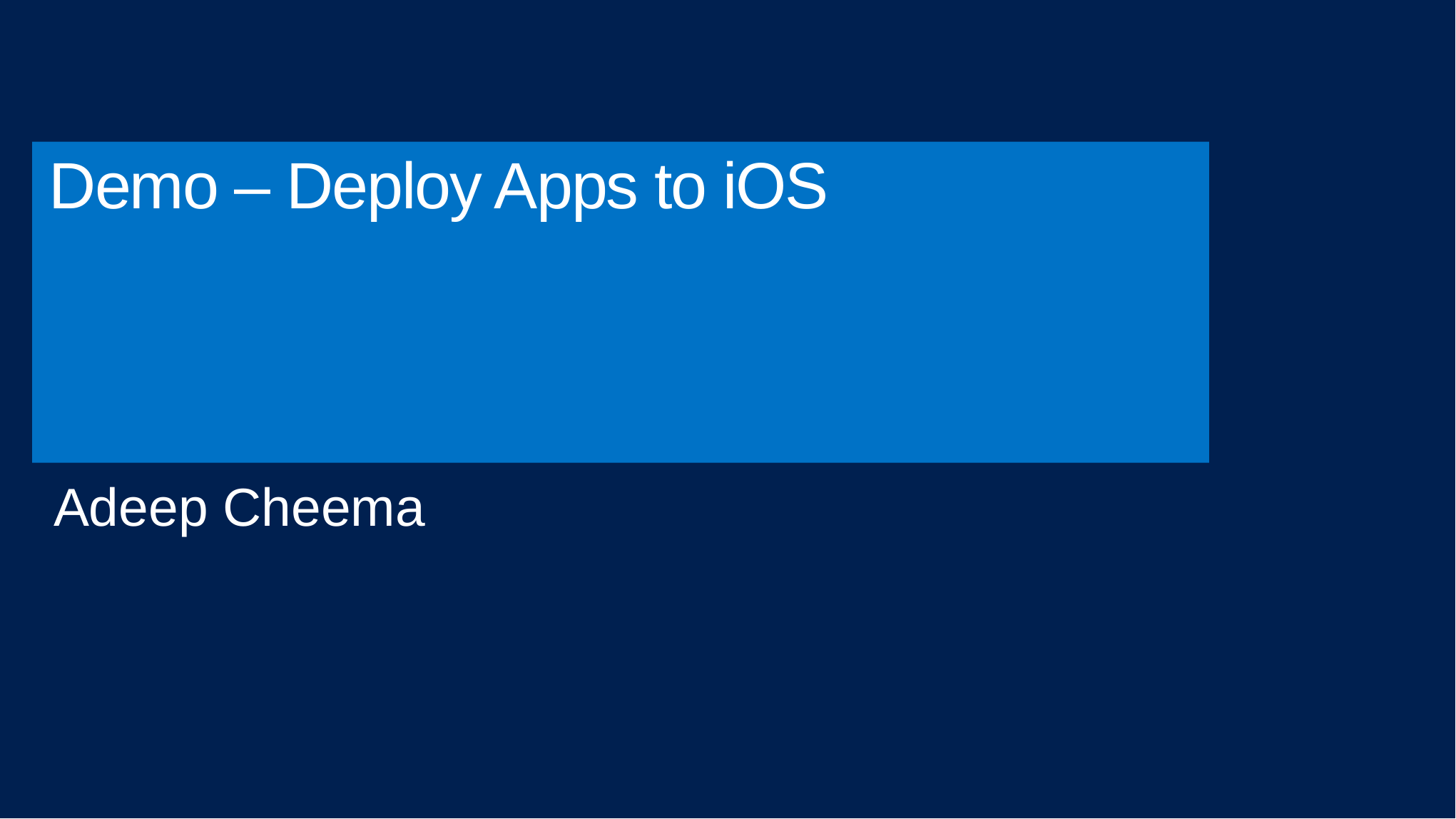

# Demo – Deploy Apps to iOS
Adeep Cheema